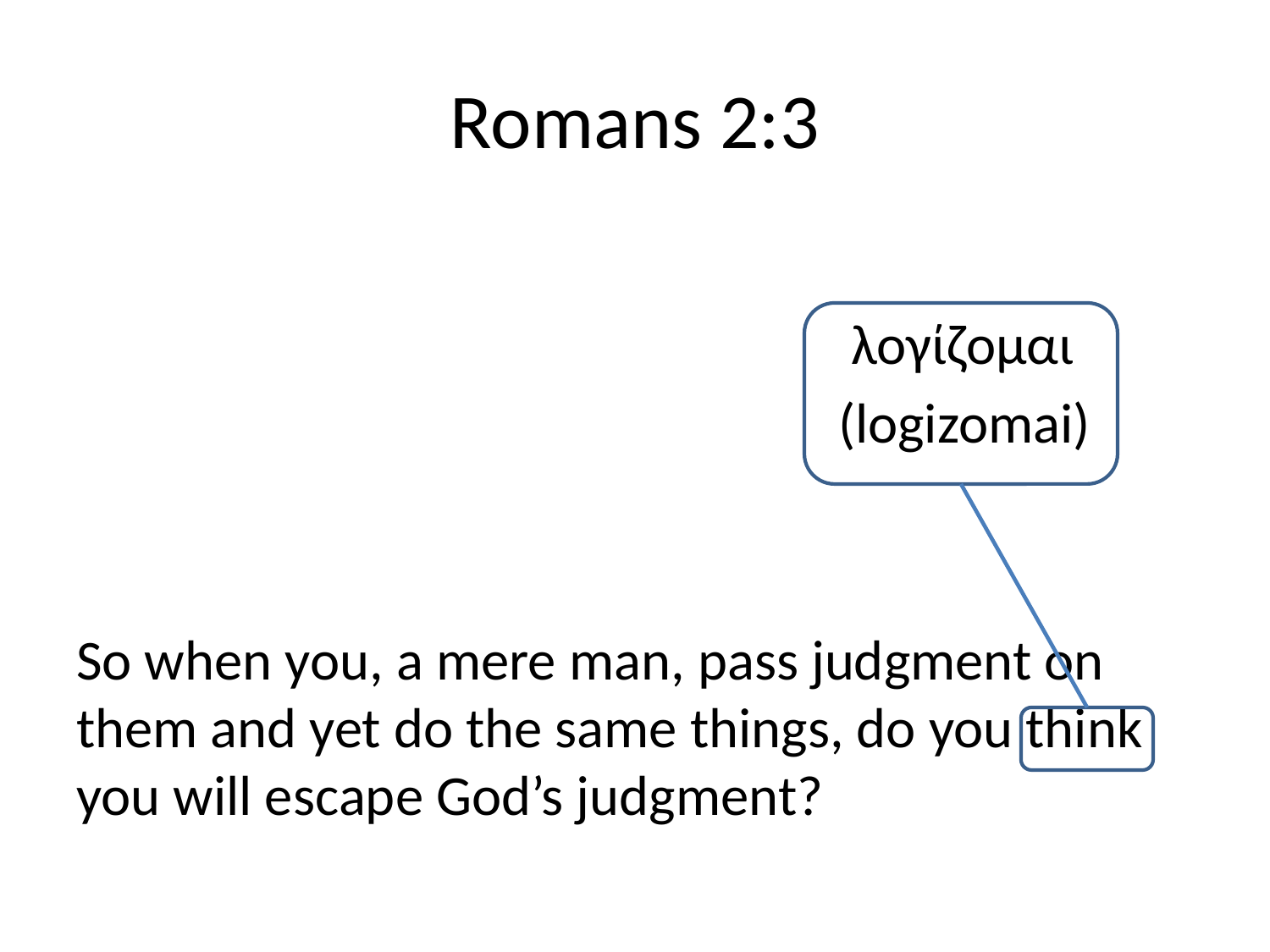

# Romans 2:3

						 λογίζομαι
						(logizomai)

So when you, a mere man, pass judgment on them and yet do the same things, do you think you will escape God’s judgment?